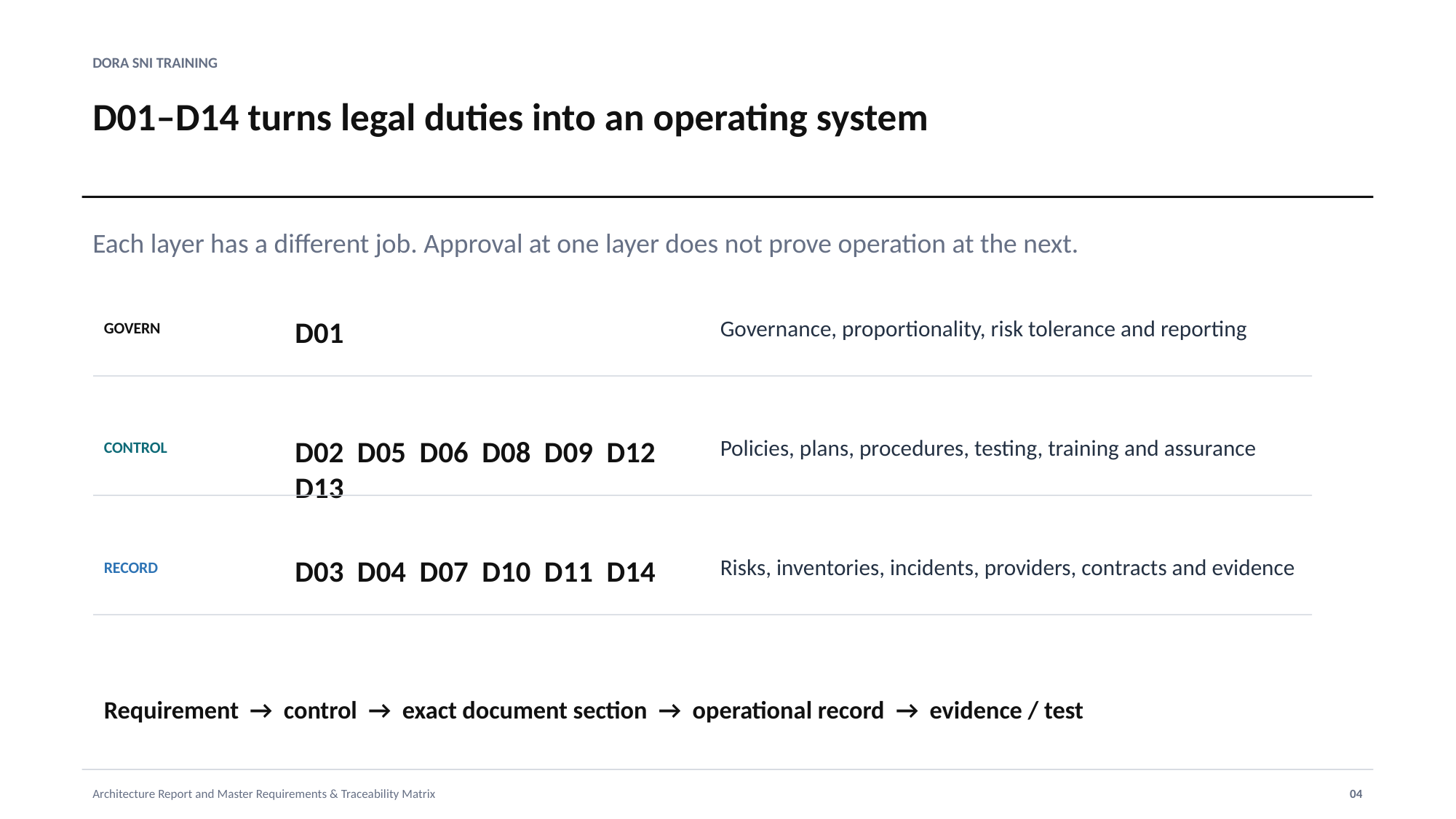

DORA SNI TRAINING
D01–D14 turns legal duties into an operating system

Each layer has a different job. Approval at one layer does not prove operation at the next.
D01
Governance, proportionality, risk tolerance and reporting
GOVERN

D02  D05  D06  D08  D09  D12  D13
Policies, plans, procedures, testing, training and assurance
CONTROL

D03  D04  D07  D10  D11  D14
Risks, inventories, incidents, providers, contracts and evidence
RECORD

Requirement  →  control  →  exact document section  →  operational record  →  evidence / test

Architecture Report and Master Requirements & Traceability Matrix
04